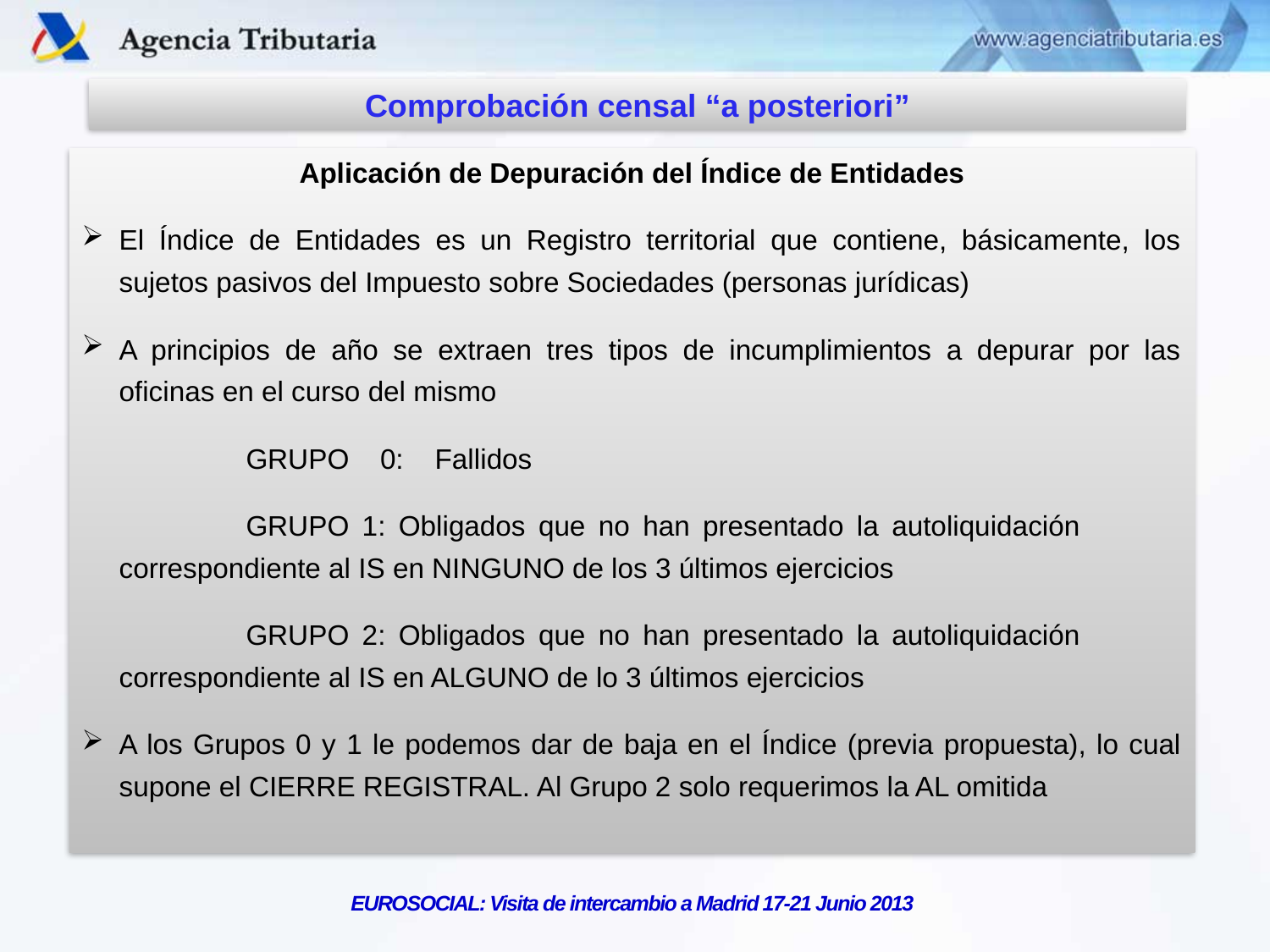

Comprobación censal “a posteriori”
Aplicación de Depuración del Índice de Entidades
El Índice de Entidades es un Registro territorial que contiene, básicamente, los sujetos pasivos del Impuesto sobre Sociedades (personas jurídicas)
A principios de año se extraen tres tipos de incumplimientos a depurar por las oficinas en el curso del mismo
		GRUPO    0:    Fallidos
		GRUPO 1: Obligados que no han presentado la autoliquidación 	correspondiente al IS en NINGUNO de los 3 últimos ejercicios
		GRUPO 2: Obligados que no han presentado la autoliquidación 	correspondiente al IS en ALGUNO de lo 3 últimos ejercicios
A los Grupos 0 y 1 le podemos dar de baja en el Índice (previa propuesta), lo cual supone el CIERRE REGISTRAL. Al Grupo 2 solo requerimos la AL omitida

EUROSOCIAL: Visita de intercambio a Madrid 17-21 Junio 2013